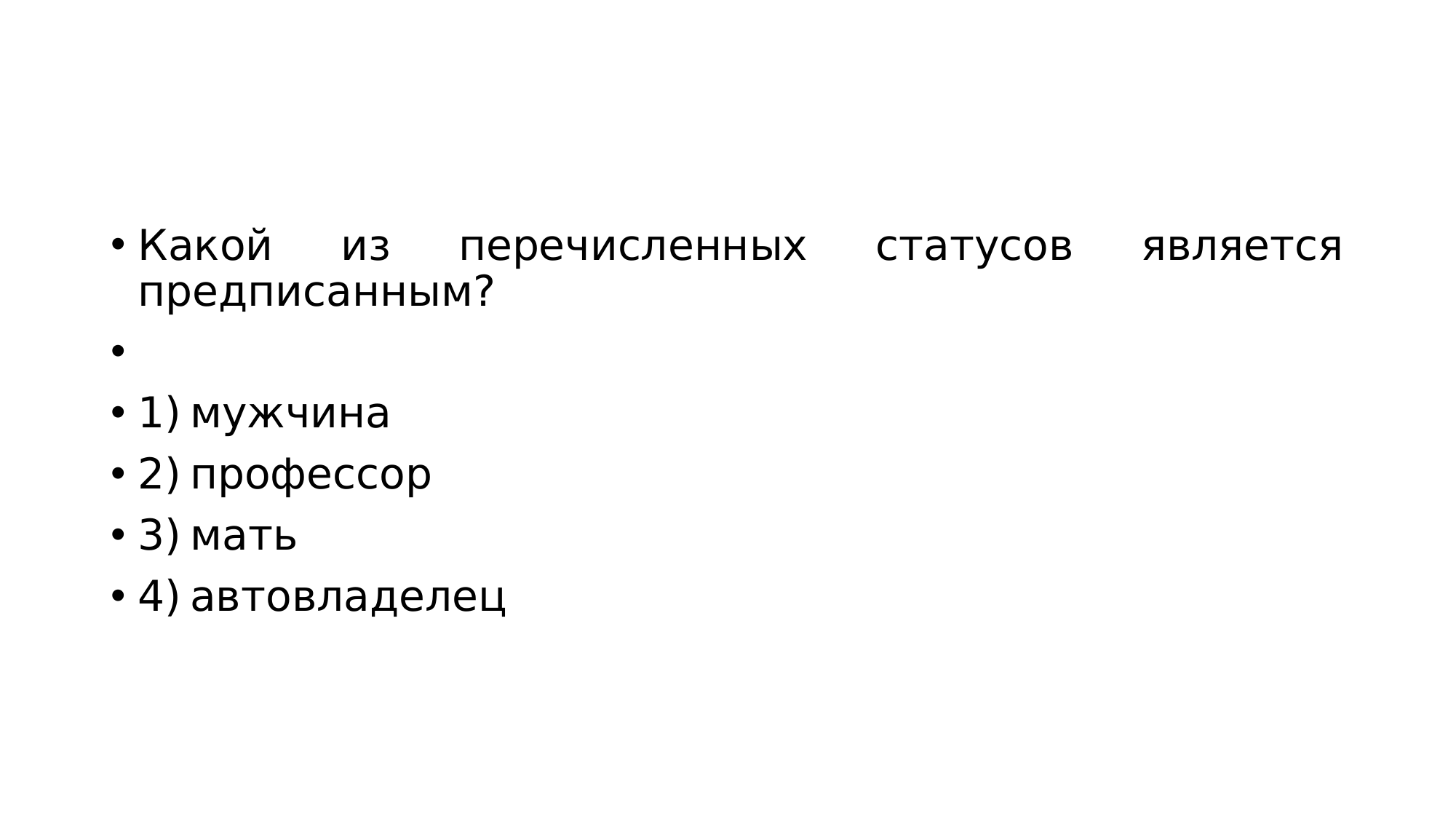

#
Какой из перечисленных статусов является предписанным?

1) мужчина
2) профессор
3) мать
4) автовладелец